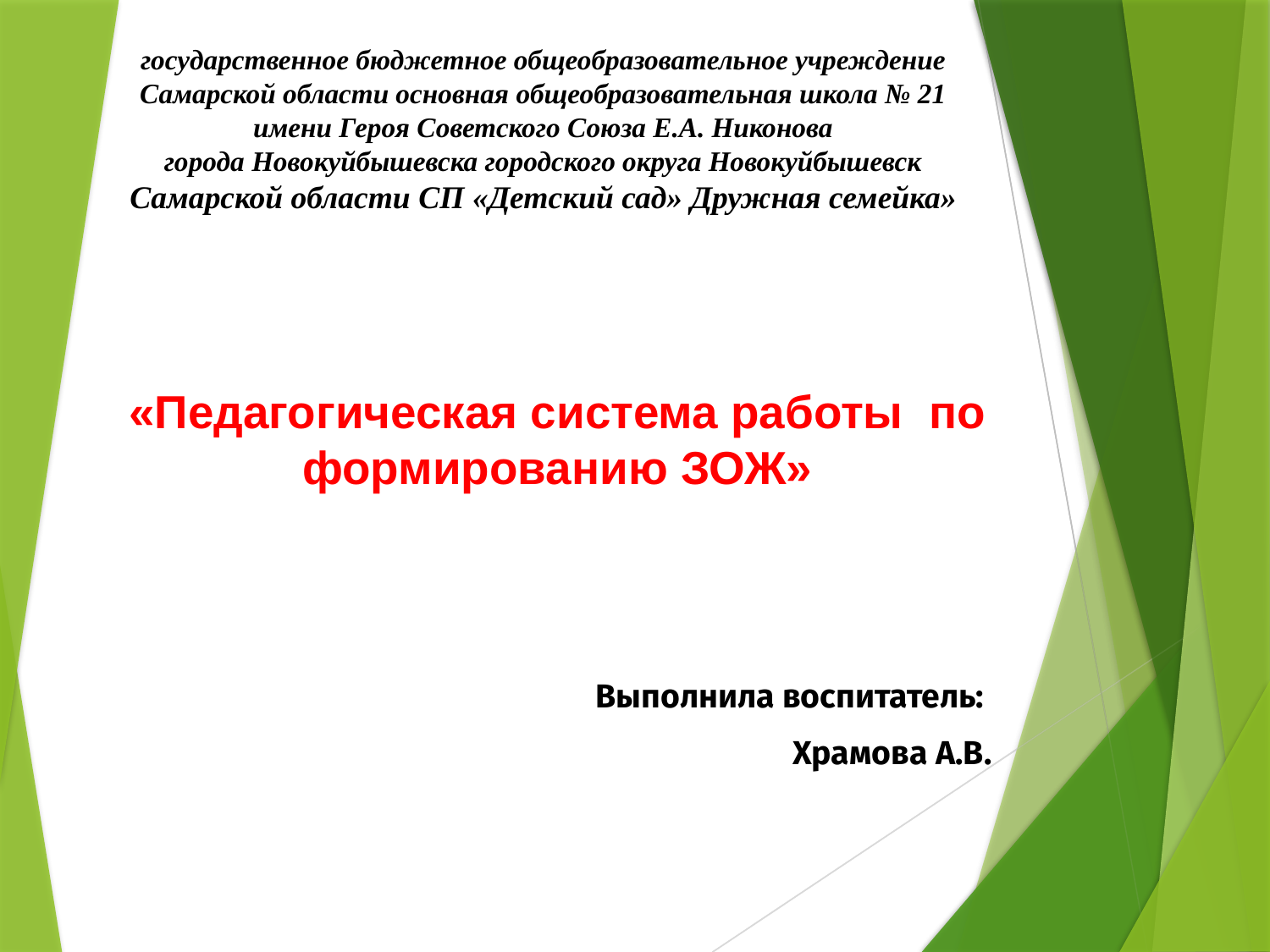

#
государственное бюджетное общеобразовательное учреждение
Самарской области основная общеобразовательная школа № 21
имени Героя Советского Союза Е.А. Никонова
города Новокуйбышевска городского округа Новокуйбышевск
Самарской области СП «Детский сад» Дружная семейка»
«Педагогическая система работы  по формированию ЗОЖ»

Выполнила воспитатель:
Храмова А.В.